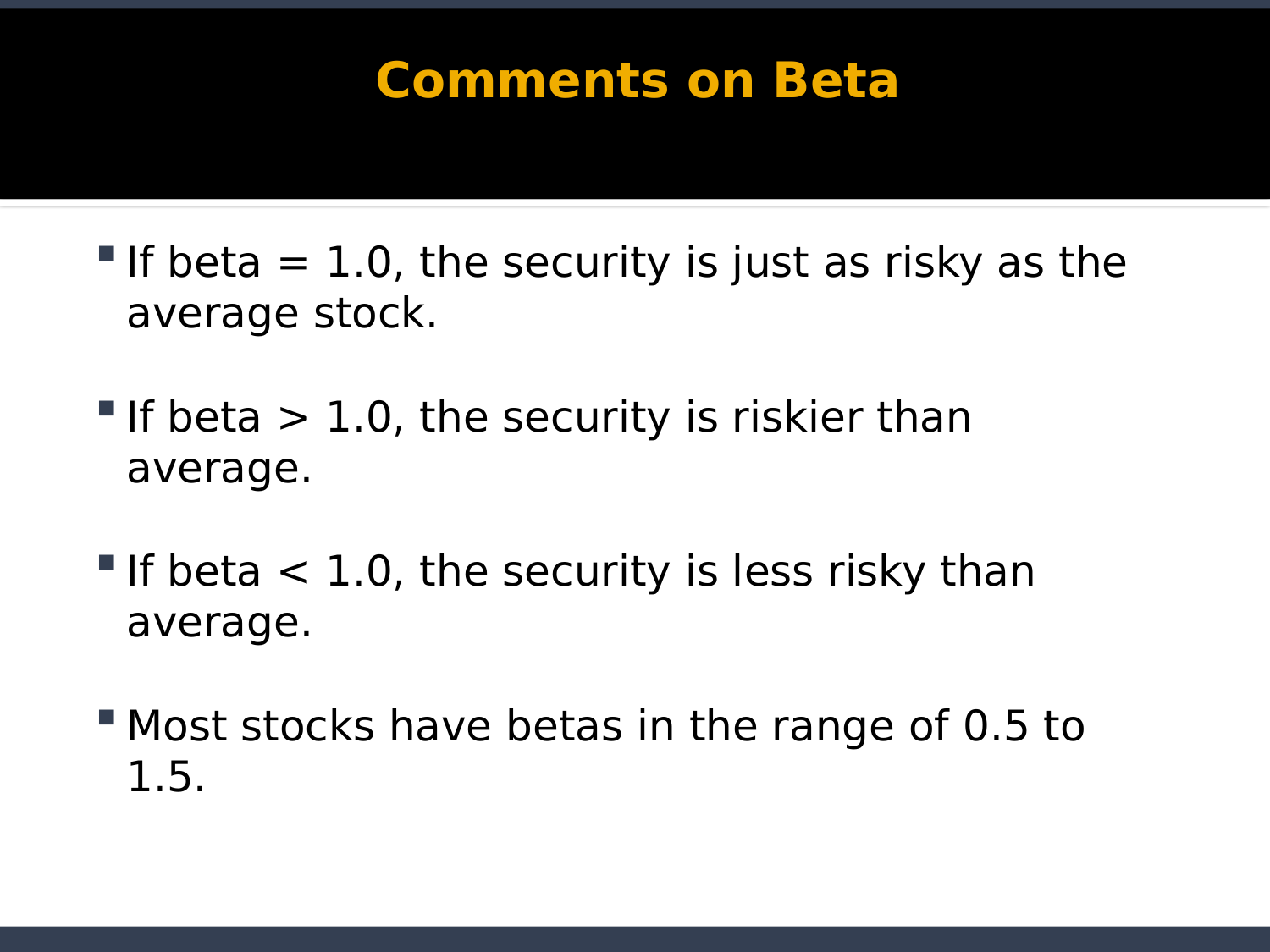

# Comments on Beta
If beta = 1.0, the security is just as risky as the average stock.
If beta > 1.0, the security is riskier than average.
If beta < 1.0, the security is less risky than average.
Most stocks have betas in the range of 0.5 to 1.5.